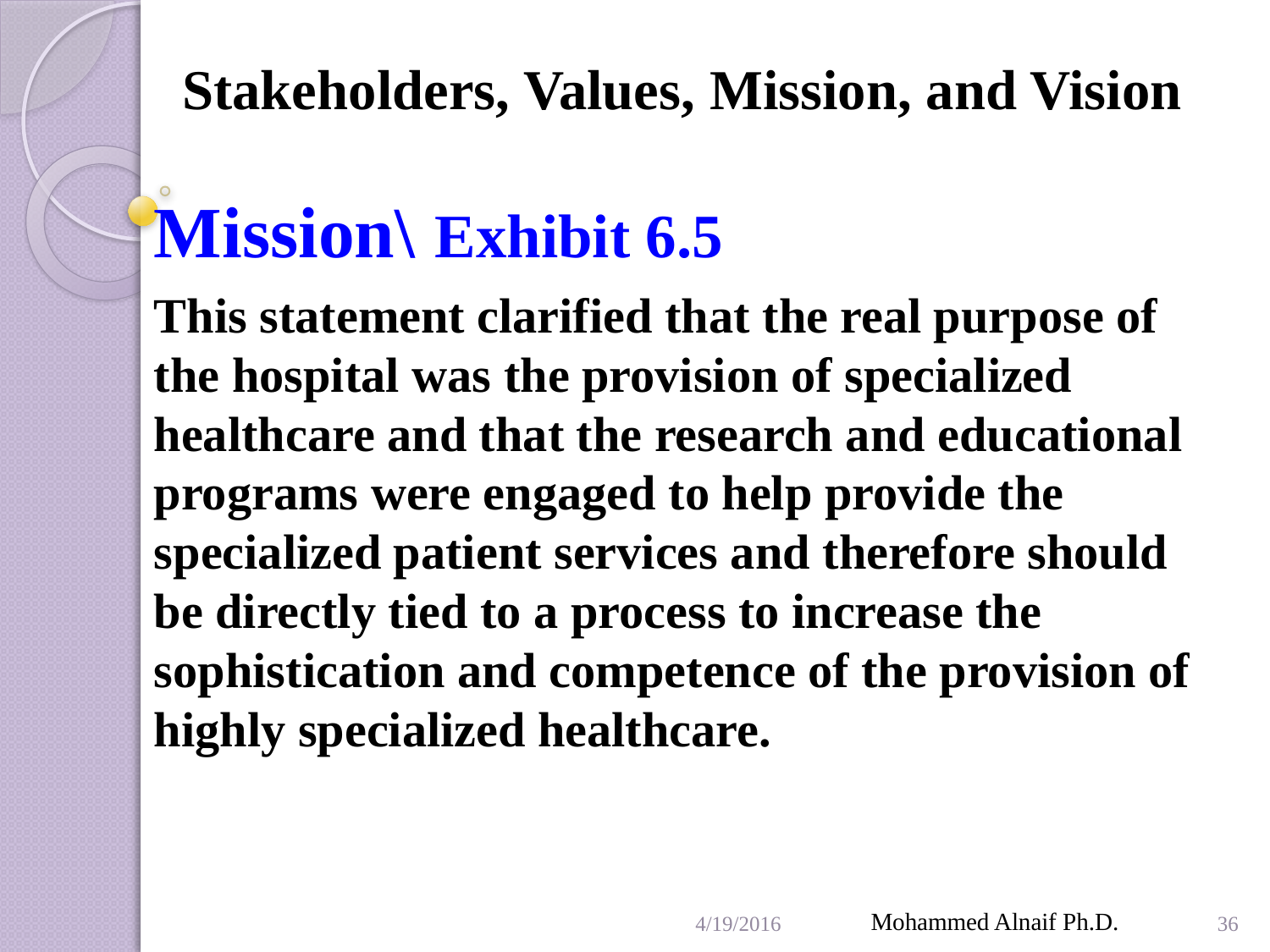

# Stakeholders, Values, Mission, and Vision
Mission\ Exhibit 6.5
This statement clarified that the real purpose of the hospital was the provision of specialized healthcare and that the research and educational programs were engaged to help provide the specialized patient services and therefore should be directly tied to a process to increase the sophistication and competence of the provision of highly specialized healthcare.
4/19/2016
Mohammed Alnaif Ph.D.
36